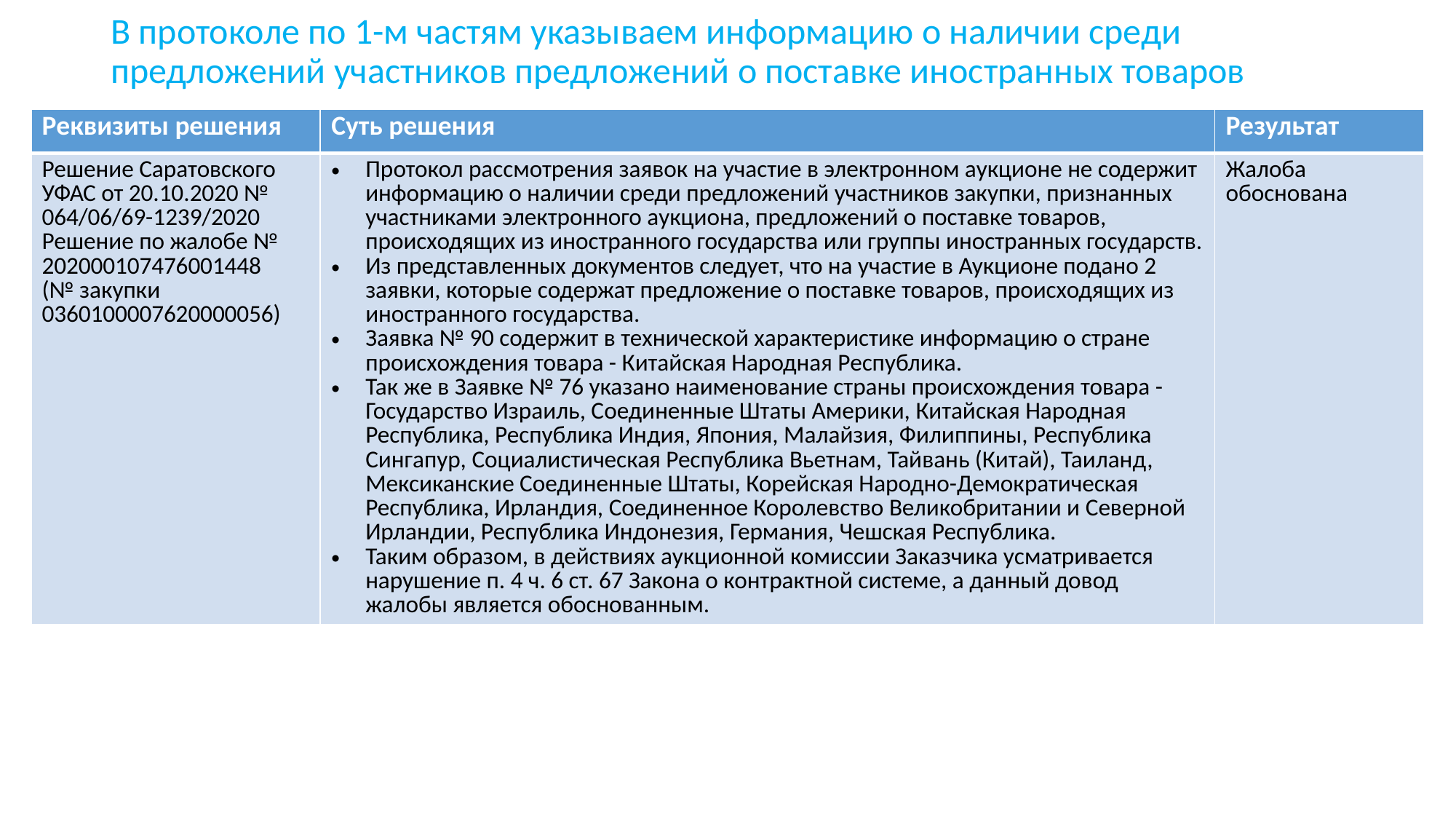

# В протоколе по 1-м частям указываем информацию о наличии среди предложений участников предложений о поставке иностранных товаров
| Реквизиты решения | Суть решения | Результат |
| --- | --- | --- |
| Решение Саратовского УФАС от 20.10.2020 № 064/06/69-1239/2020 Решение по жалобе № 202000107476001448 (№ закупки 0360100007620000056) | Протокол рассмотрения заявок на участие в электронном аукционе не содержит информацию о наличии среди предложений участников закупки, признанных участниками электронного аукциона, предложений о поставке товаров, происходящих из иностранного государства или группы иностранных государств. Из представленных документов следует, что на участие в Аукционе подано 2 заявки, которые содержат предложение о поставке товаров, происходящих из иностранного государства. Заявка № 90 содержит в технической характеристике информацию о стране происхождения товара - Китайская Народная Республика. Так же в Заявке № 76 указано наименование страны происхождения товара - Государство Израиль, Соединенные Штаты Америки, Китайская Народная Республика, Республика Индия, Япония, Малайзия, Филиппины, Республика Сингапур, Социалистическая Республика Вьетнам, Тайвань (Китай), Таиланд, Мексиканские Соединенные Штаты, Корейская Народно-Демократическая Республика, Ирландия, Соединенное Королевство Великобритании и Северной Ирландии, Республика Индонезия, Германия, Чешская Республика. Таким образом, в действиях аукционной комиссии Заказчика усматривается нарушение п. 4 ч. 6 ст. 67 Закона о контрактной системе, а данный довод жалобы является обоснованным. | Жалоба обоснована |